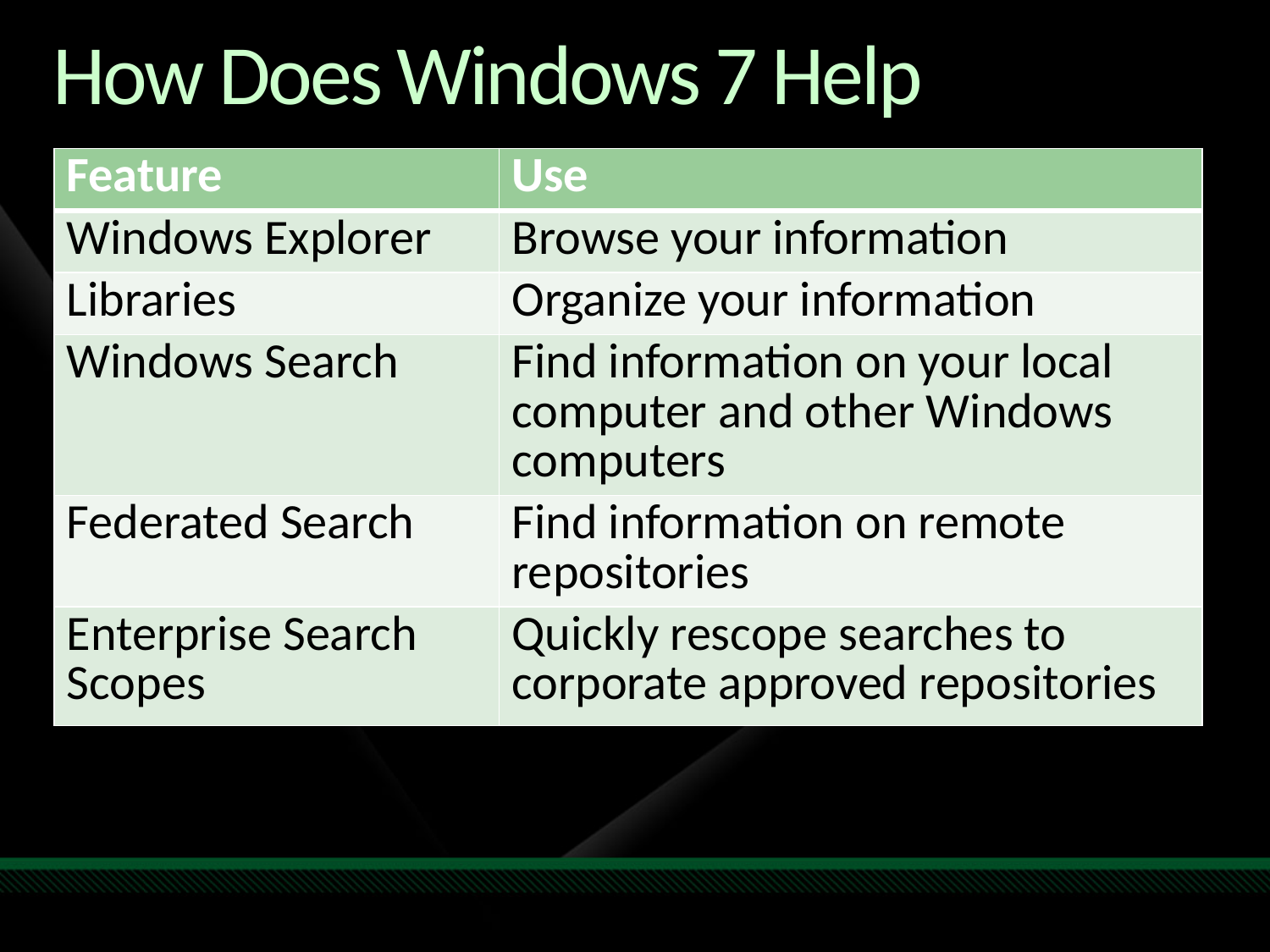

# How Does Windows 7 Help
| Feature | Use |
| --- | --- |
| Windows Explorer | Browse your information |
| Libraries | Organize your information |
| Windows Search | Find information on your local computer and other Windows computers |
| Federated Search | Find information on remote repositories |
| Enterprise Search Scopes | Quickly rescope searches to corporate approved repositories |